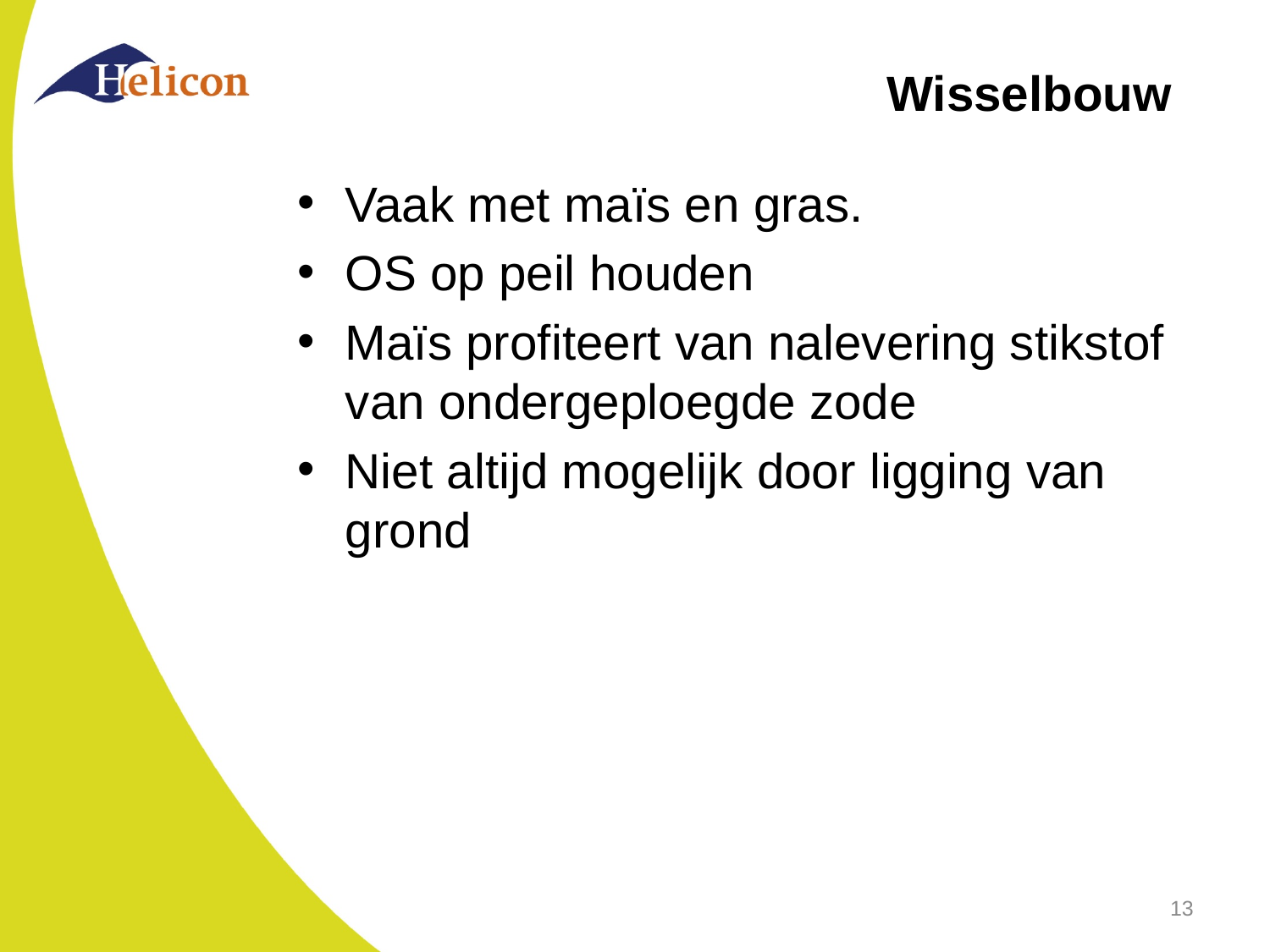

# Wisselbouw
Vaak met maïs en gras.
OS op peil houden
Maïs profiteert van nalevering stikstof van ondergeploegde zode
Niet altijd mogelijk door ligging van grond

13